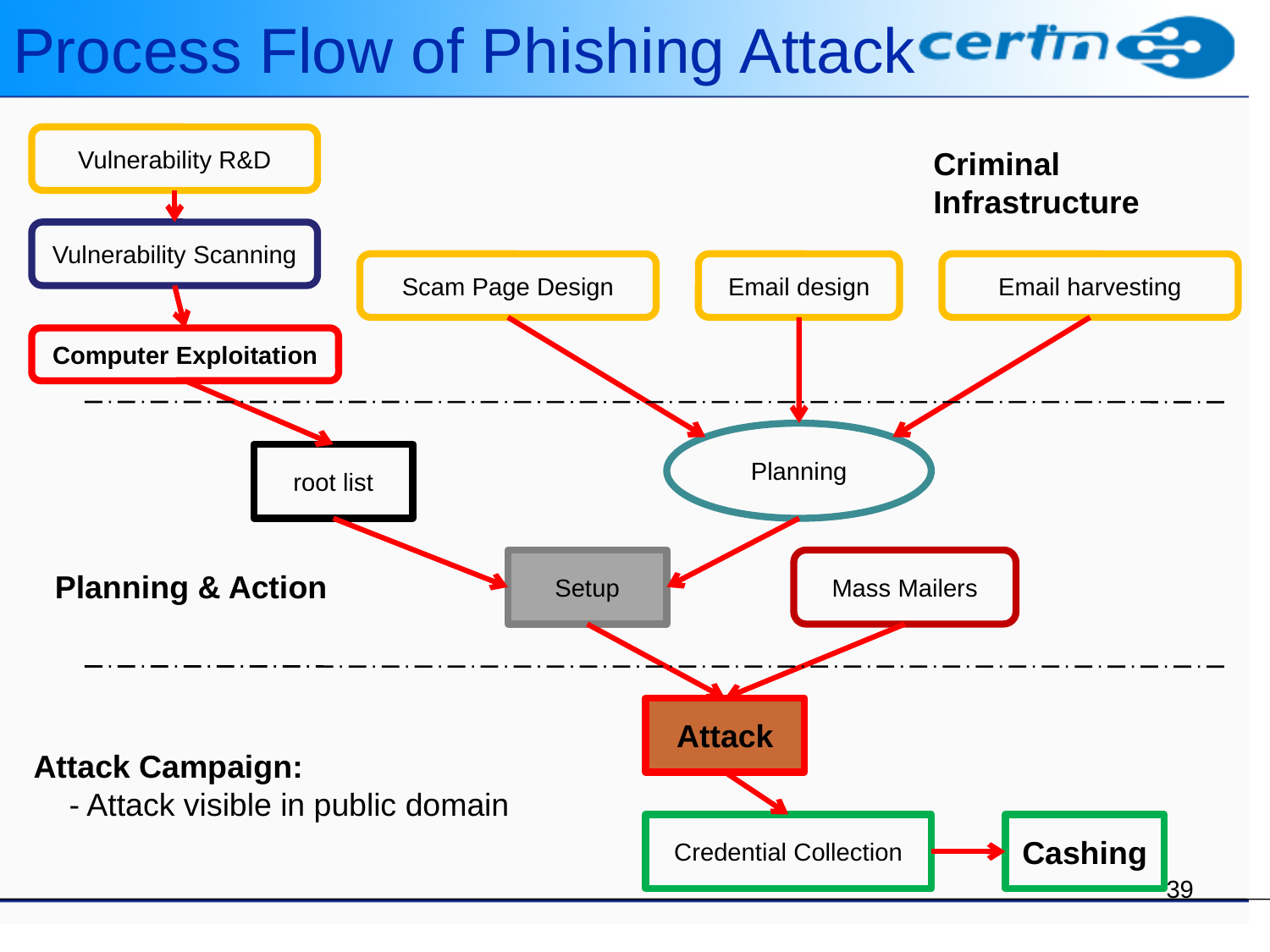

# Process Flow of Phishing Attack
Vulnerability R&D
Criminal Infrastructure
Vulnerability Scanning
Scam Page Design
Email design
Email harvesting
Computer Exploitation
Planning
root list
Setup
Mass Mailers
Planning & Action
Attack
Attack Campaign:
    - Attack visible in public domain
Credential Collection
Cashing
39